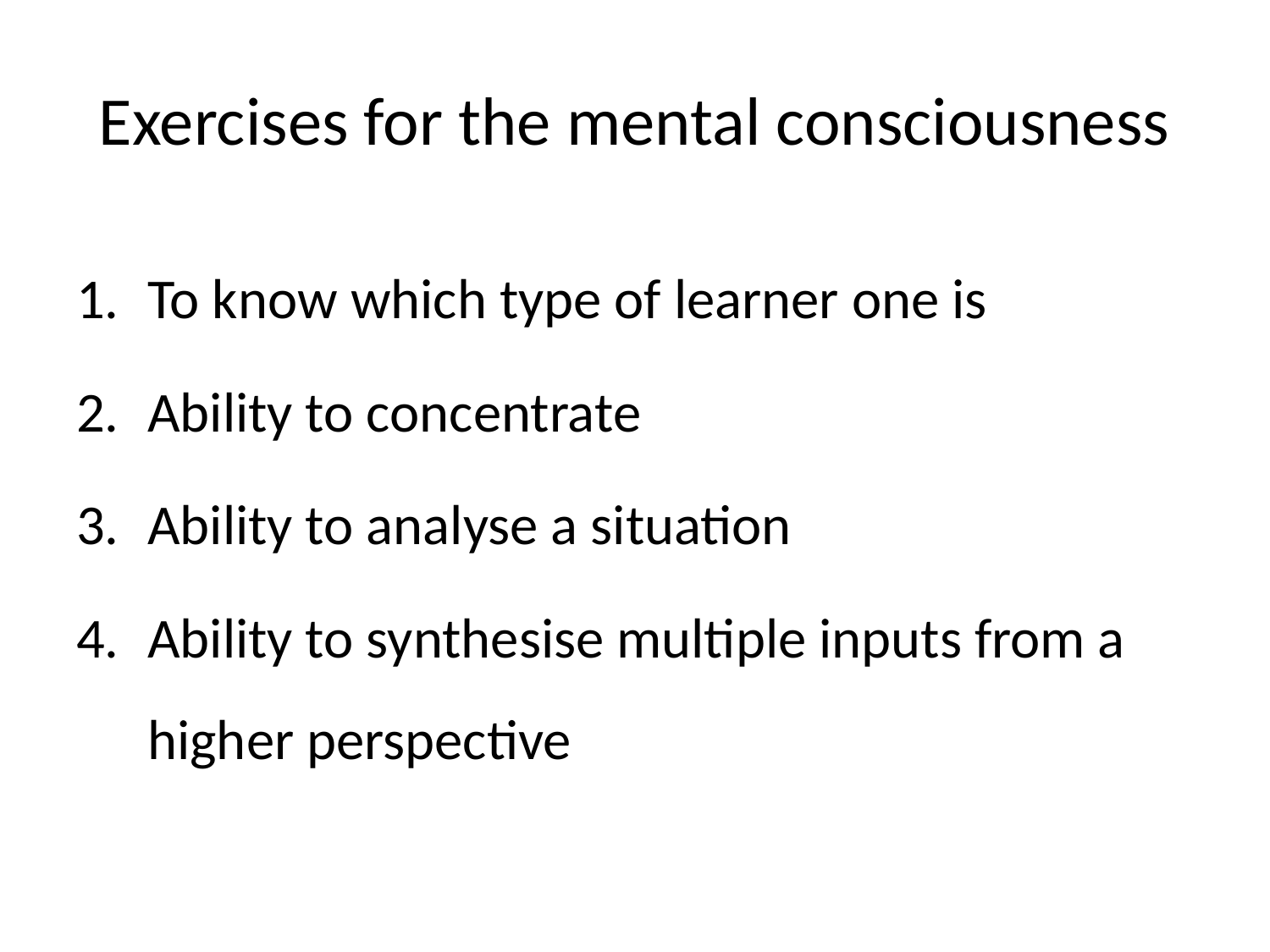

# Exercises for the mental consciousness
To know which type of learner one is
Ability to concentrate
Ability to analyse a situation
Ability to synthesise multiple inputs from a higher perspective